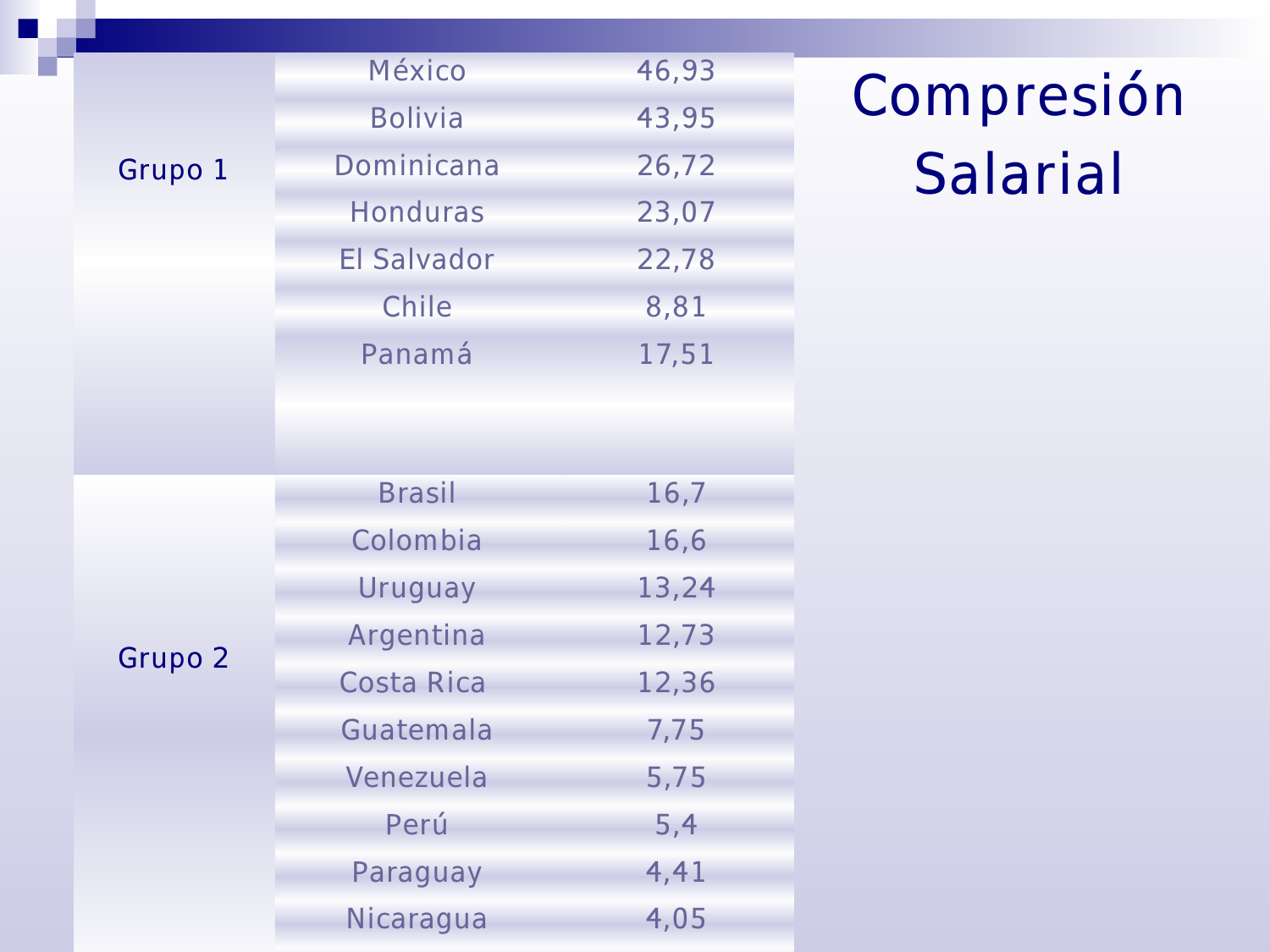

| Grupo 1 | México | 46,93 |
| --- | --- | --- |
|  | Bolivia | 43,95 |
|  | Dominicana | 26,72 |
|  | Honduras | 23,07 |
|  | El Salvador | 22,78 |
|  | Chile | 8,81 |
|  | Panamá | 17,51 |
| Grupo 2 | Brasil | 16,7 |
|  | Colombia | 16,6 |
|  | Uruguay | 13,24 |
|  | Argentina | 12,73 |
|  | Costa Rica | 12,36 |
|  | Guatemala | 7,75 |
|  | Venezuela | 5,75 |
|  | Perú | 5,4 |
|  | Paraguay | 4,41 |
|  | Nicaragua | 4,05 |
|  | Ecuador | 2,97 |
| Promedio |  | 16,76 |
Compresión
Salarial